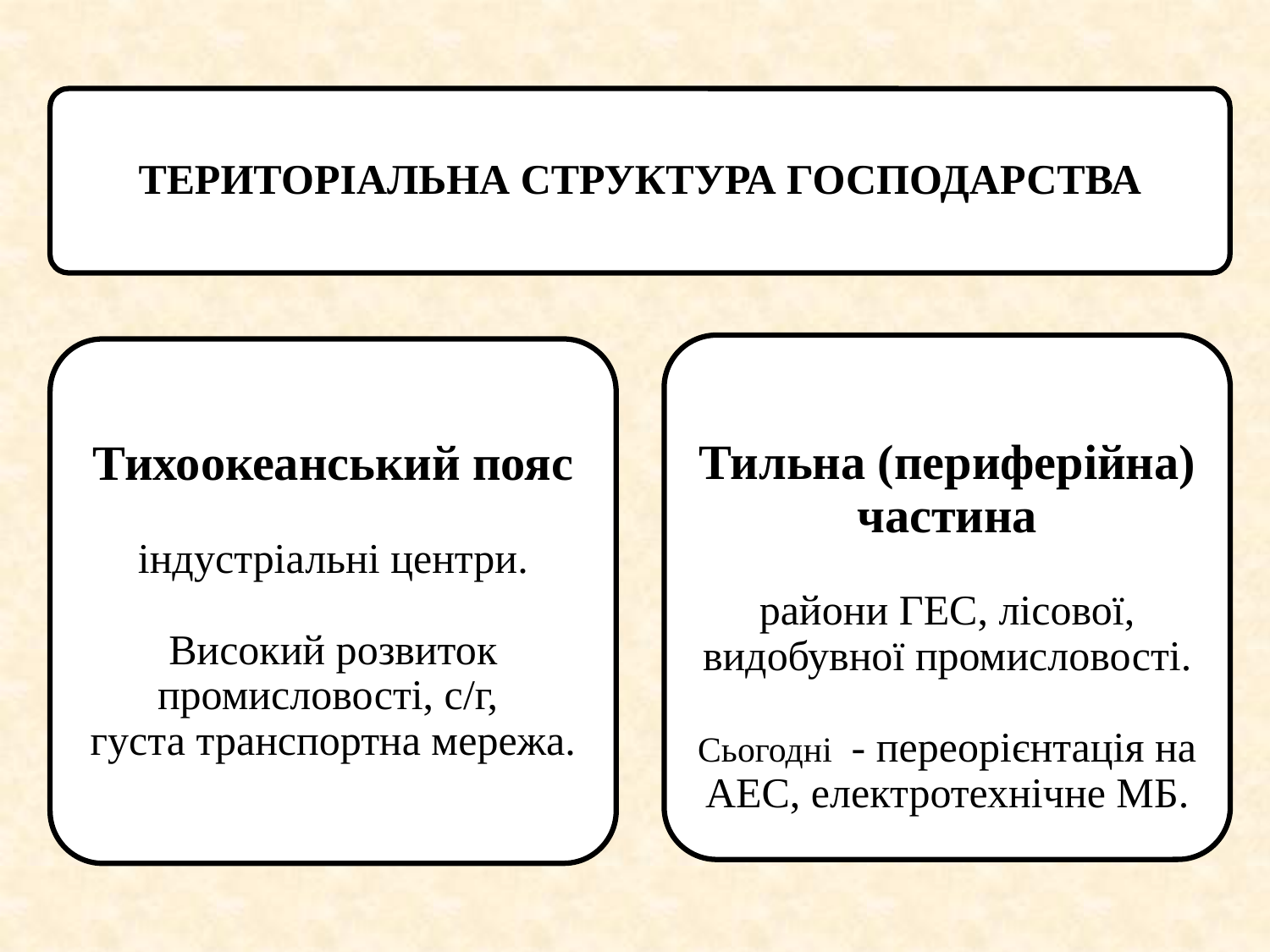

ТЕРИТОРІАЛЬНА СТРУКТУРА ГОСПОДАРСТВА
Тихоокеанський пояс

індустріальні центри.

Високий розвиток промисловості, с/г,
густа транспортна мережа.

Тильна (периферійна)
частина

райони ГЕС, лісової, видобувної промисловості.

Сьогодні  - переорієнтація на АЕС, електротехнічне МБ.